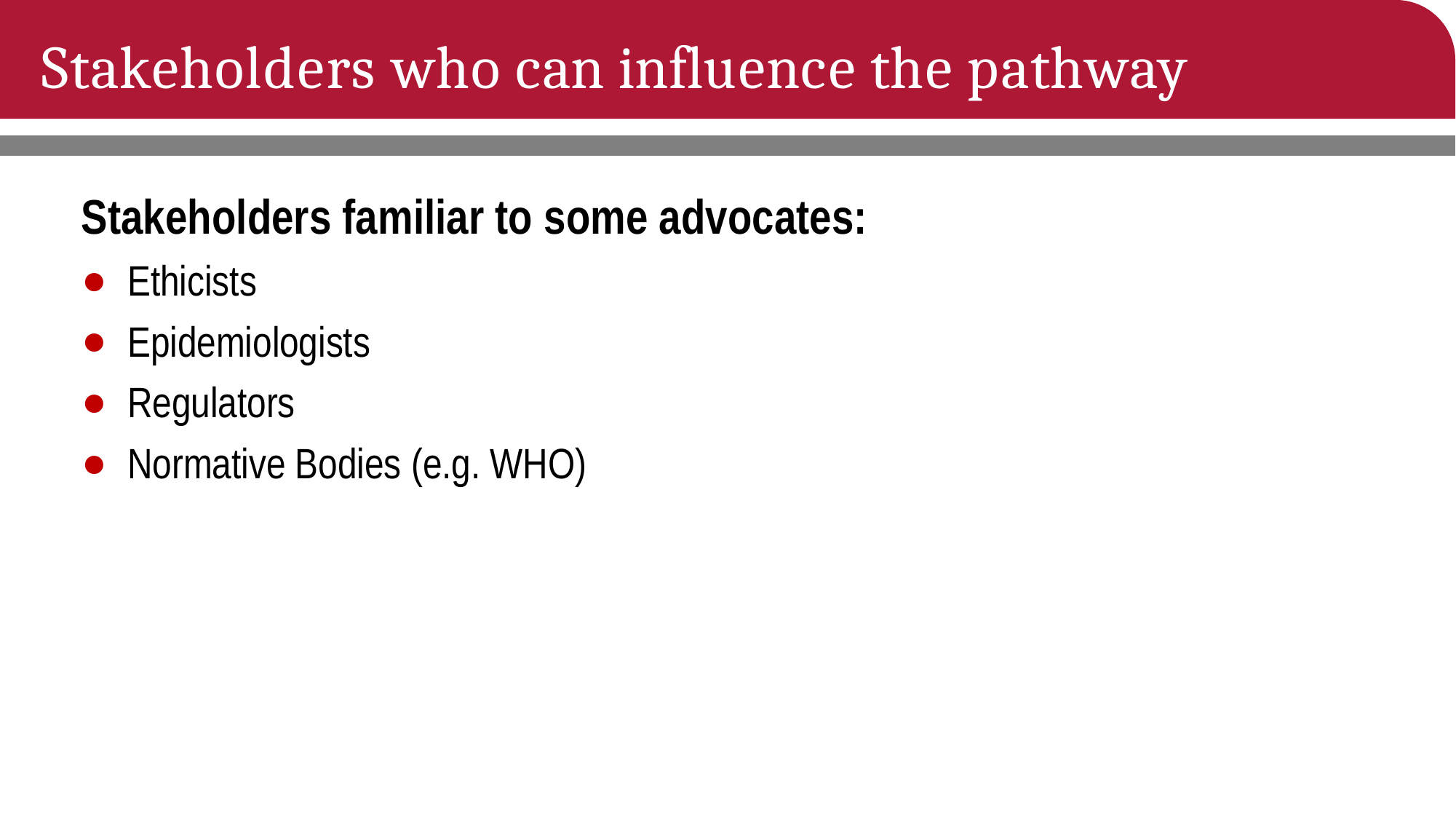

# Stakeholders who can influence the pathway
Stakeholders familiar to some advocates:
Ethicists
Epidemiologists
Regulators
Normative Bodies (e.g. WHO)